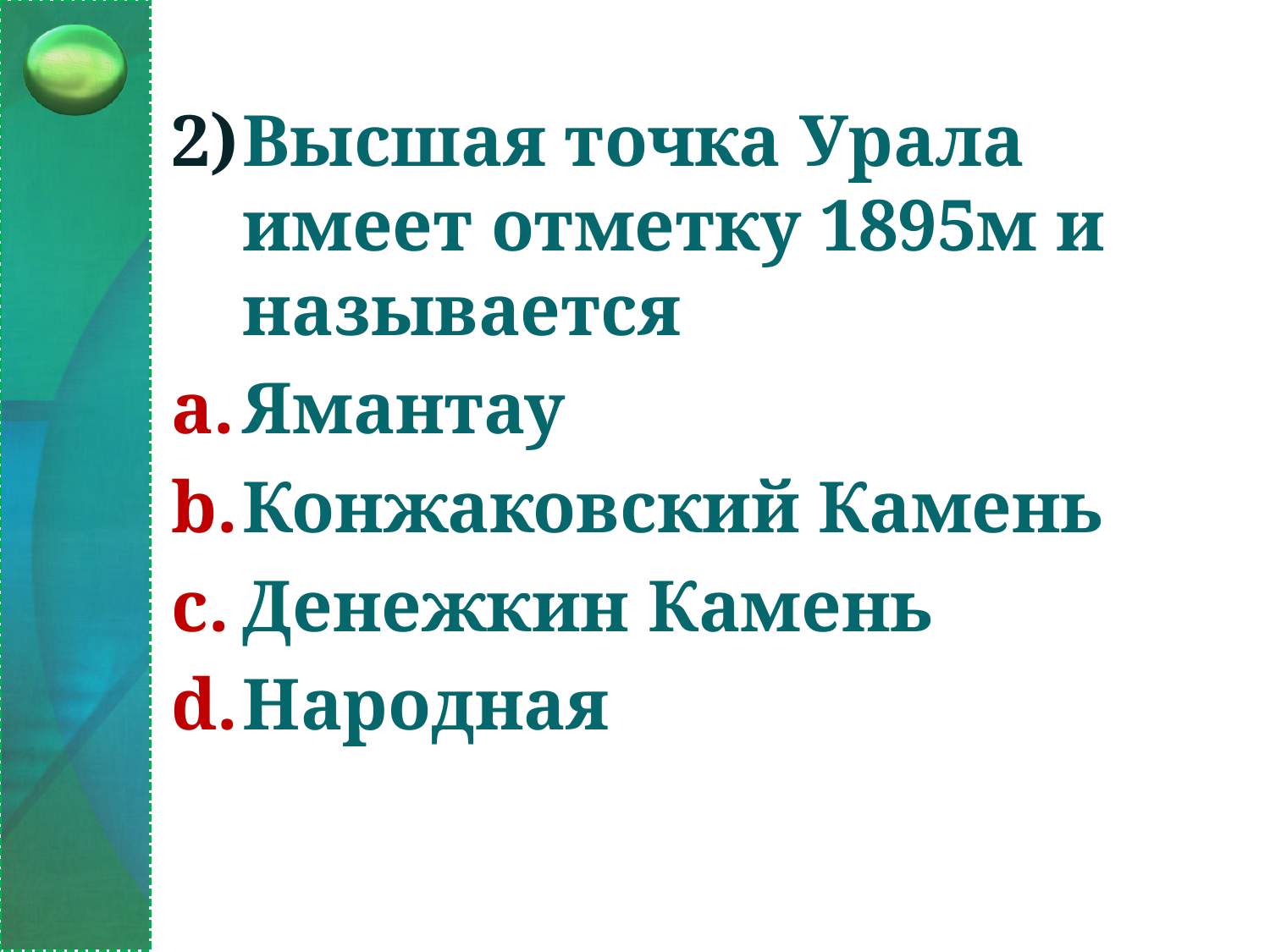

Высшая точка Урала имеет отметку 1895м и называется
Ямантау
Конжаковский Камень
Денежкин Камень
Народная